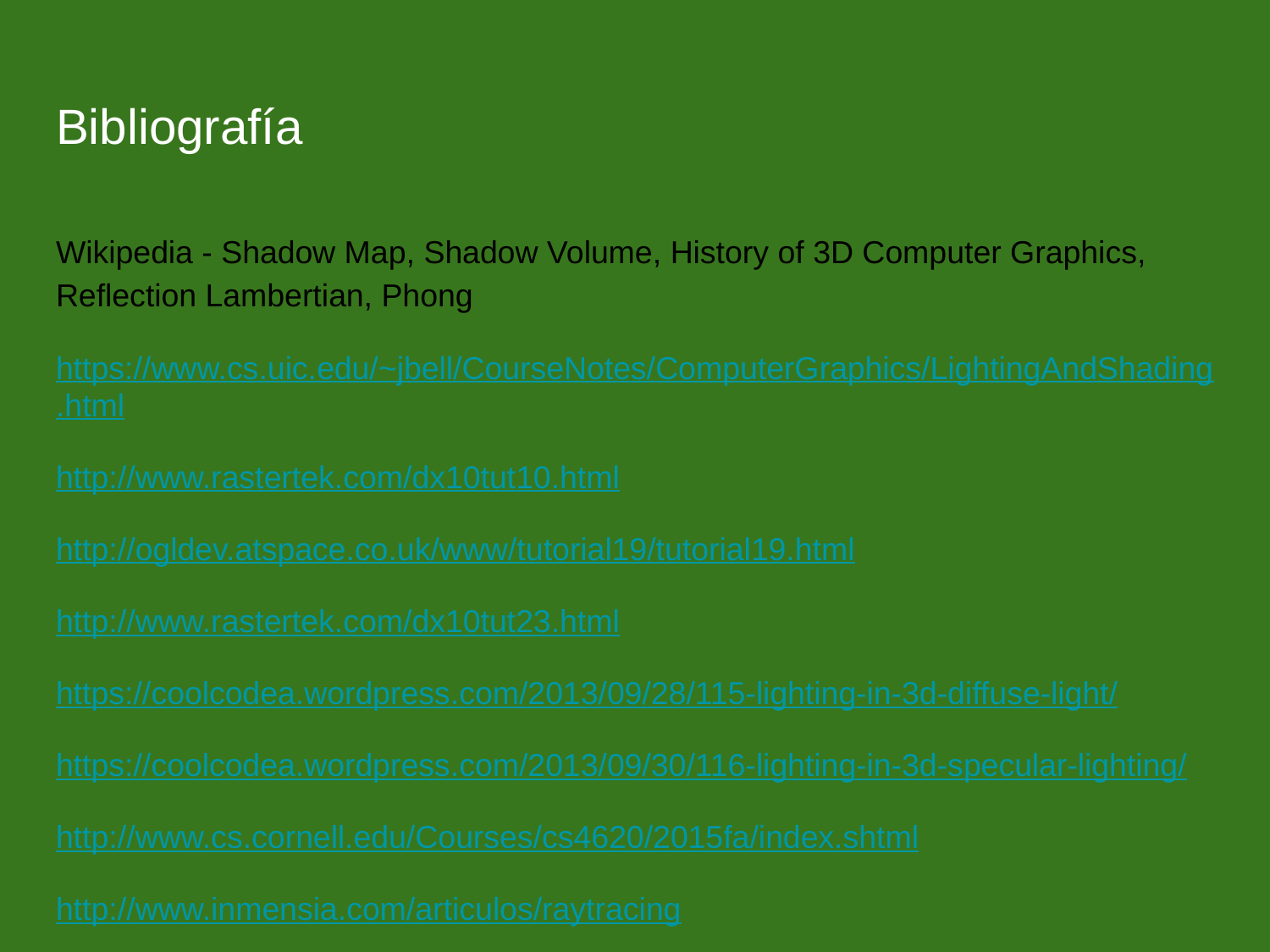

# Bibliografía
Wikipedia - Shadow Map, Shadow Volume, History of 3D Computer Graphics, Reflection Lambertian, Phong
https://www.cs.uic.edu/~jbell/CourseNotes/ComputerGraphics/LightingAndShading.html
http://www.rastertek.com/dx10tut10.html
http://ogldev.atspace.co.uk/www/tutorial19/tutorial19.html
http://www.rastertek.com/dx10tut23.html
https://coolcodea.wordpress.com/2013/09/28/115-lighting-in-3d-diffuse-light/
https://coolcodea.wordpress.com/2013/09/30/116-lighting-in-3d-specular-lighting/
http://www.cs.cornell.edu/Courses/cs4620/2015fa/index.shtml
http://www.inmensia.com/articulos/raytracing